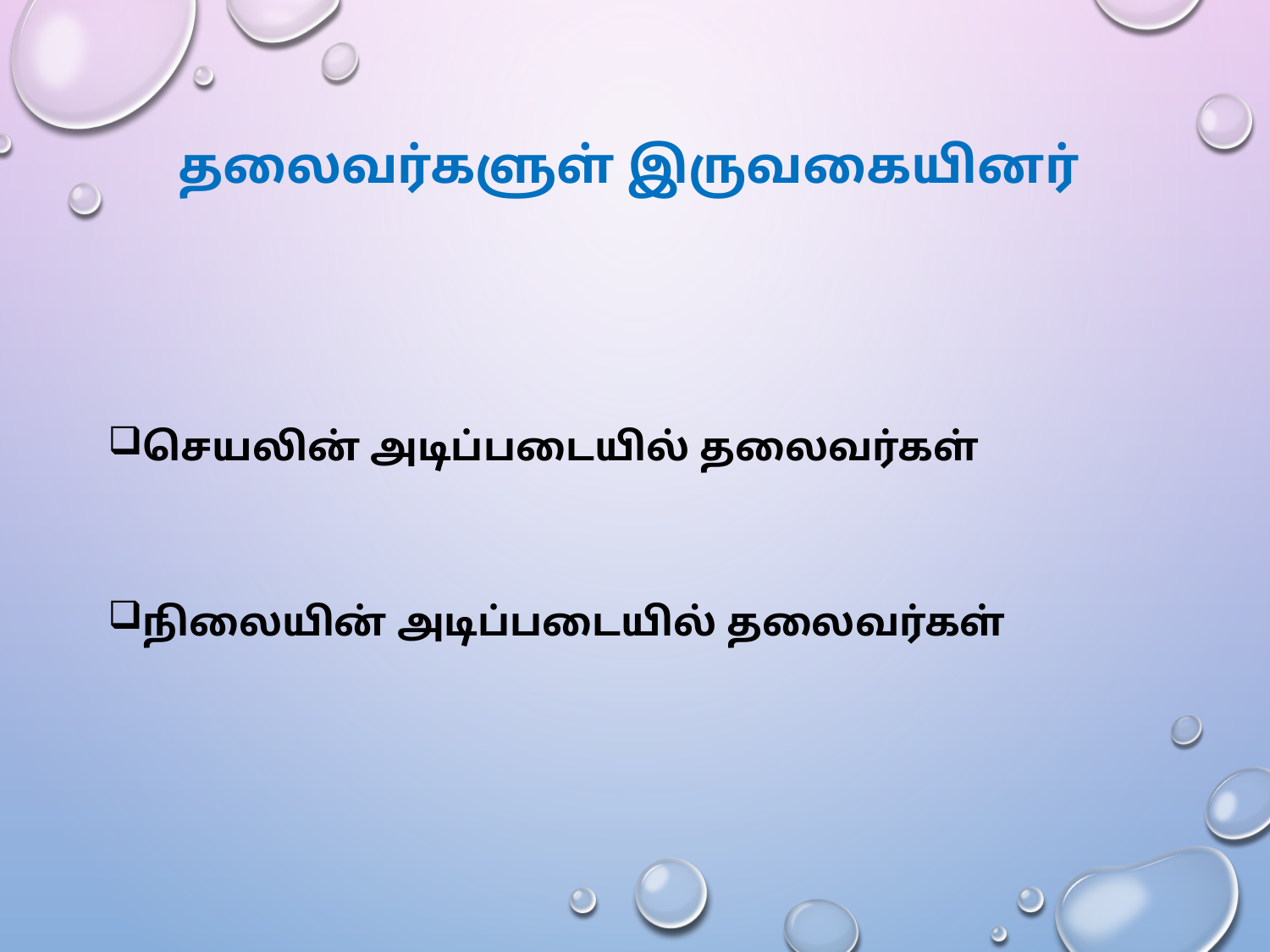

# தலைவர்களுள் இருவகையினர்

செயலின் அடிப்படையில் தலைவர்கள்

நிலையின் அடிப்படையில் தலைவர்கள்